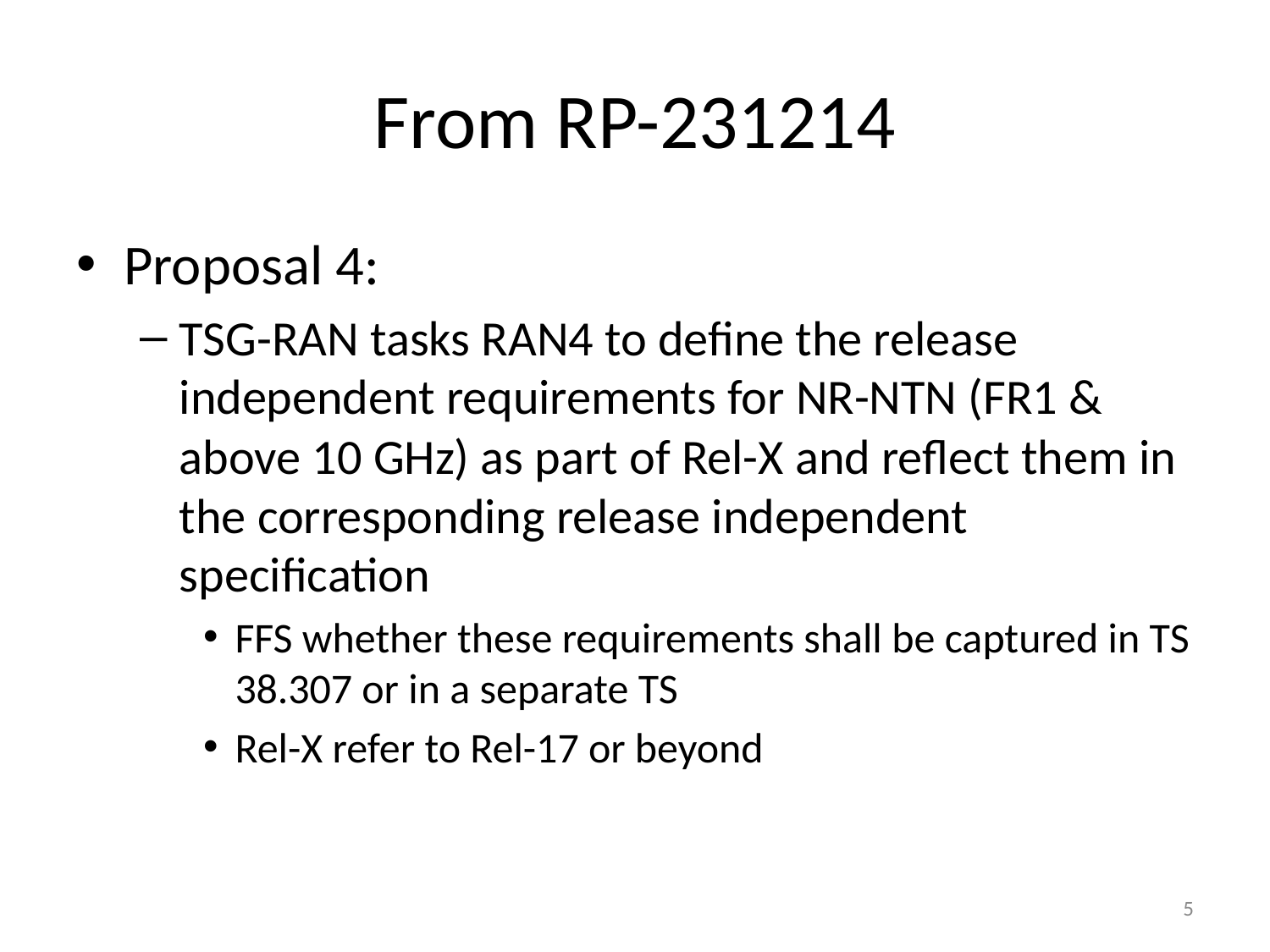

# From RP-231214
Proposal 4:
TSG-RAN tasks RAN4 to define the release independent requirements for NR-NTN (FR1 & above 10 GHz) as part of Rel-X and reflect them in the corresponding release independent specification
FFS whether these requirements shall be captured in TS 38.307 or in a separate TS
Rel-X refer to Rel-17 or beyond
5